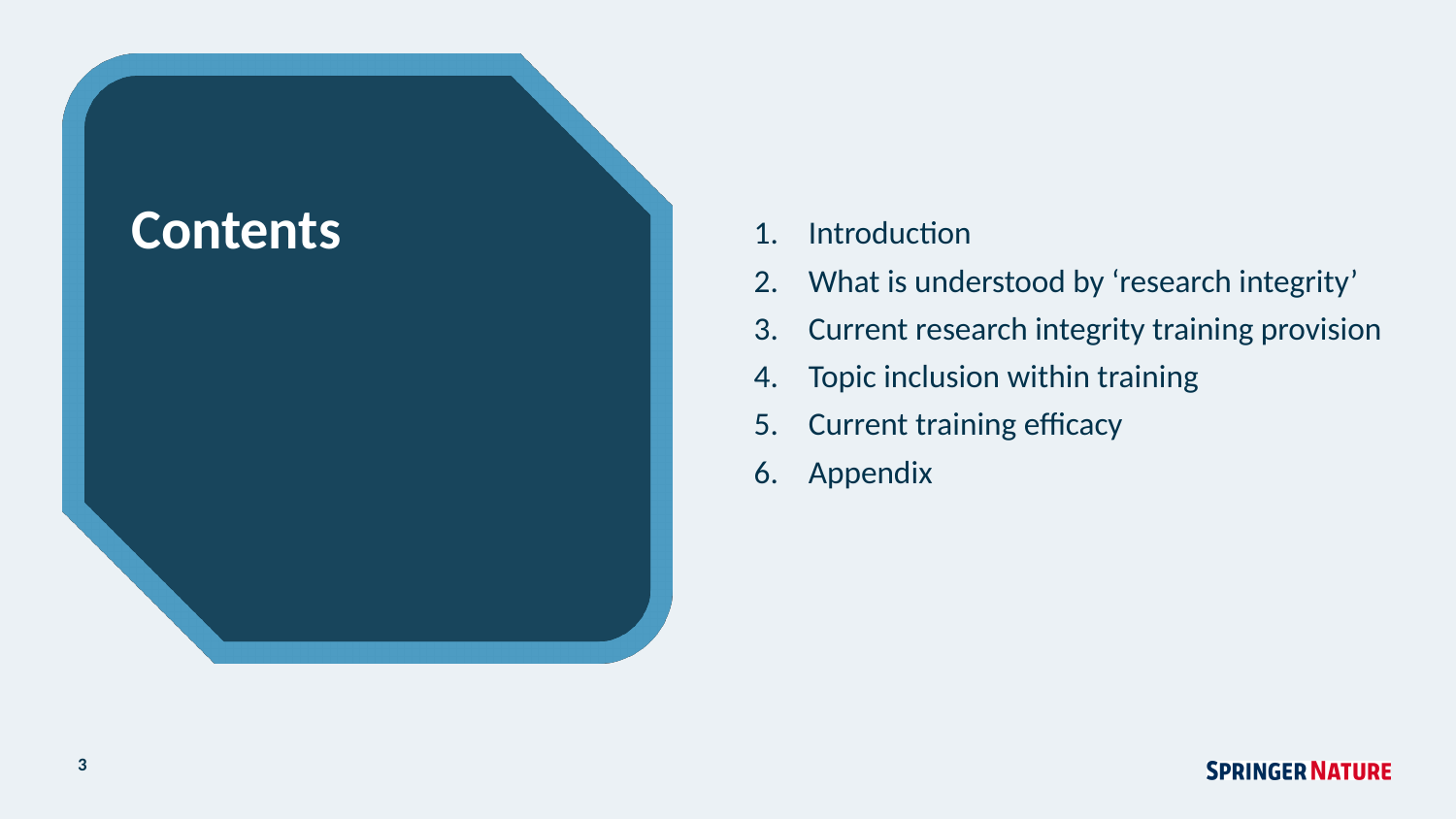

# Contents
Introduction
What is understood by ‘research integrity’
Current research integrity training provision
Topic inclusion within training
Current training efficacy
Appendix